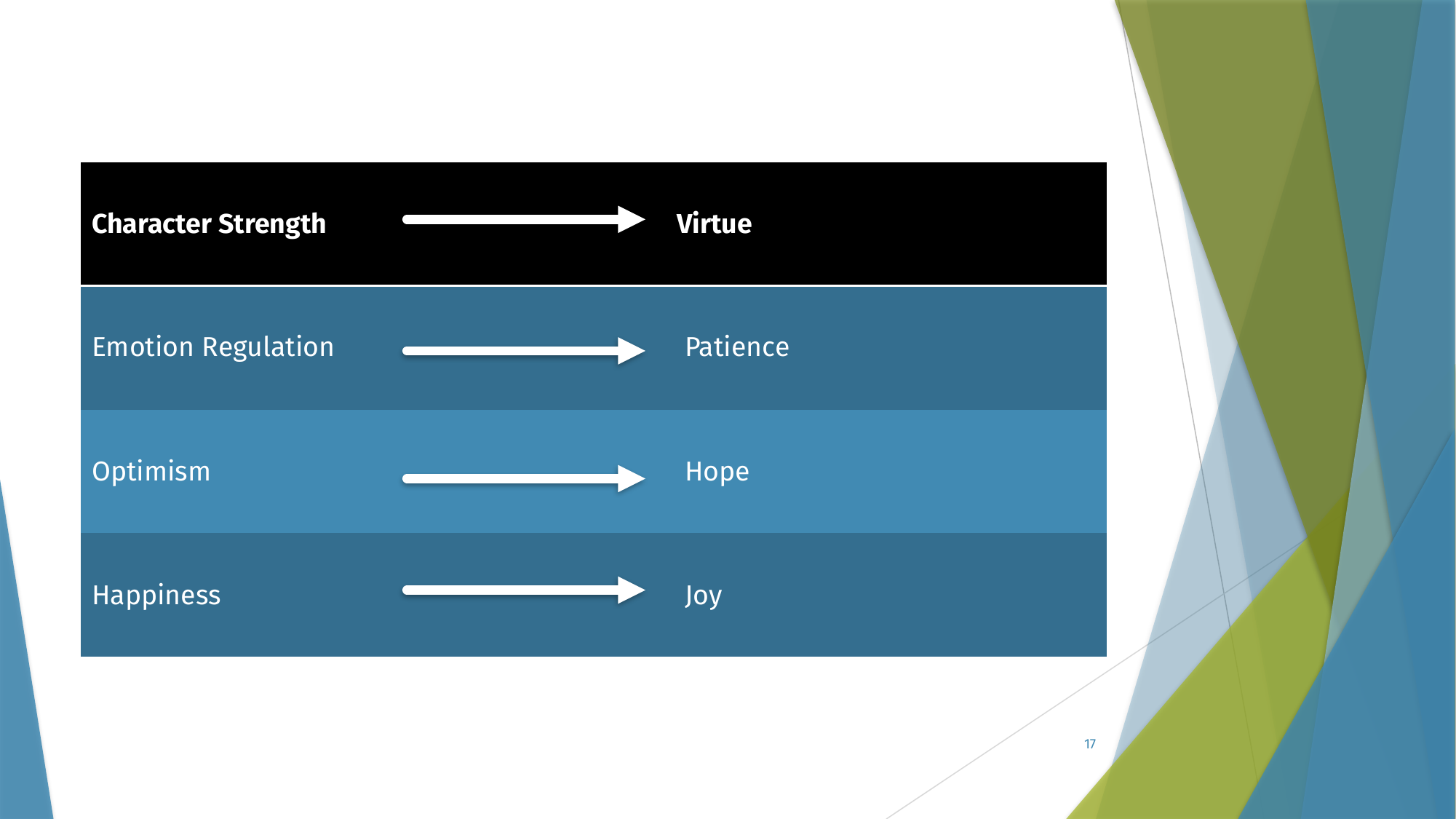

| Character Strength | Virtue |
| --- | --- |
| Emotion Regulation | Patience |
| Optimism | Hope |
| Happiness | Joy |
17